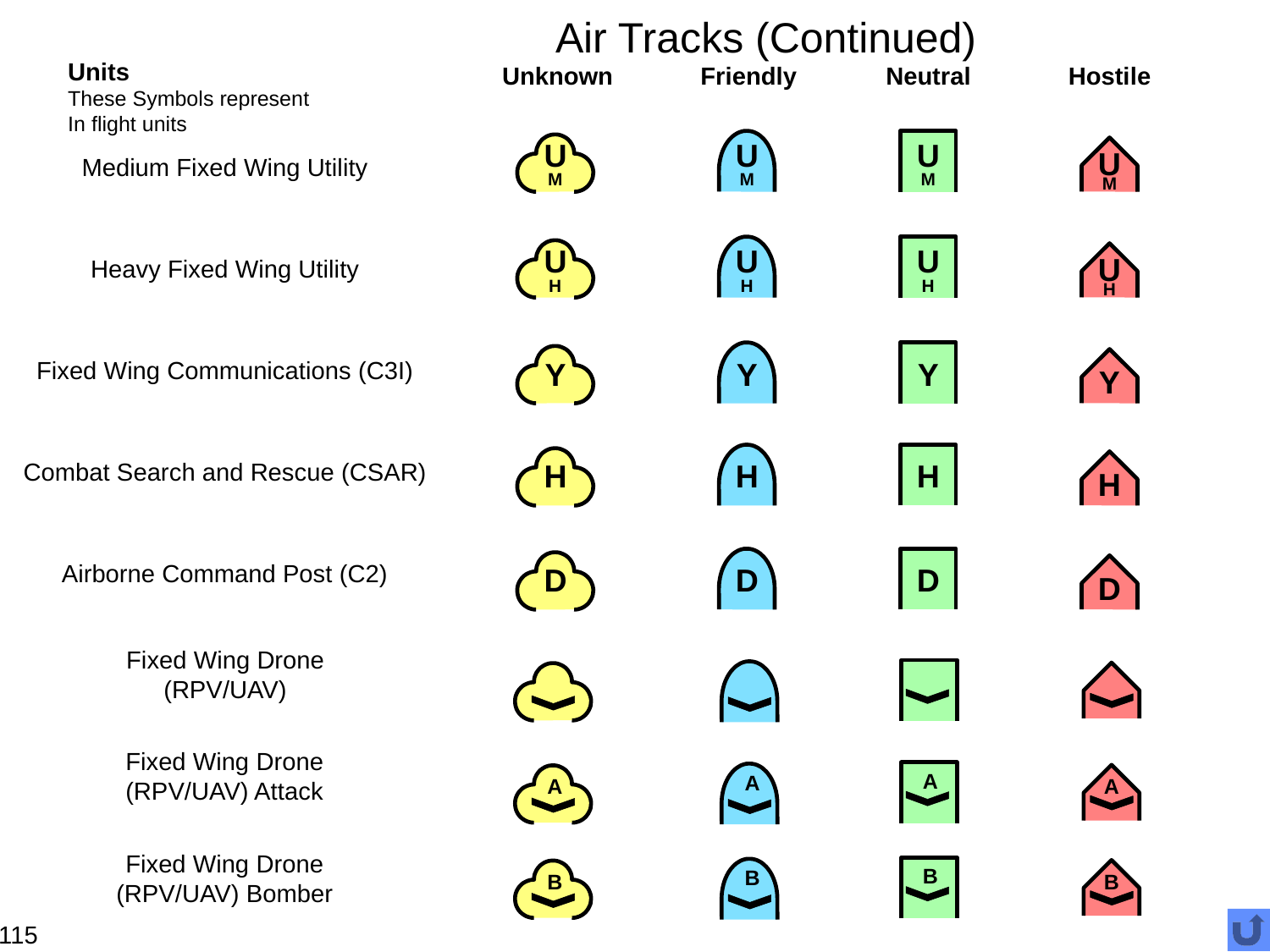

# Air Tracks (Continued)
Units
These Symbols represent
In flight units
Unknown
Friendly
Neutral
Hostile

U
M

U
M

U
M

U
M
Medium Fixed Wing Utility

U
H

U
H

U
H

U
H
Heavy Fixed Wing Utility

Y

Y

Y

Y
Fixed Wing Communications (C3I)

H

H

H

H
Combat Search and Rescue (CSAR)

D

D

D

D
Airborne Command Post (C2)
Fixed Wing Drone
(RPV/UAV)

Fixed Wing Drone
(RPV/UAV) Attack

A

A

A

A

Fixed Wing Drone
(RPV/UAV) Bomber

B

B

B

B
115